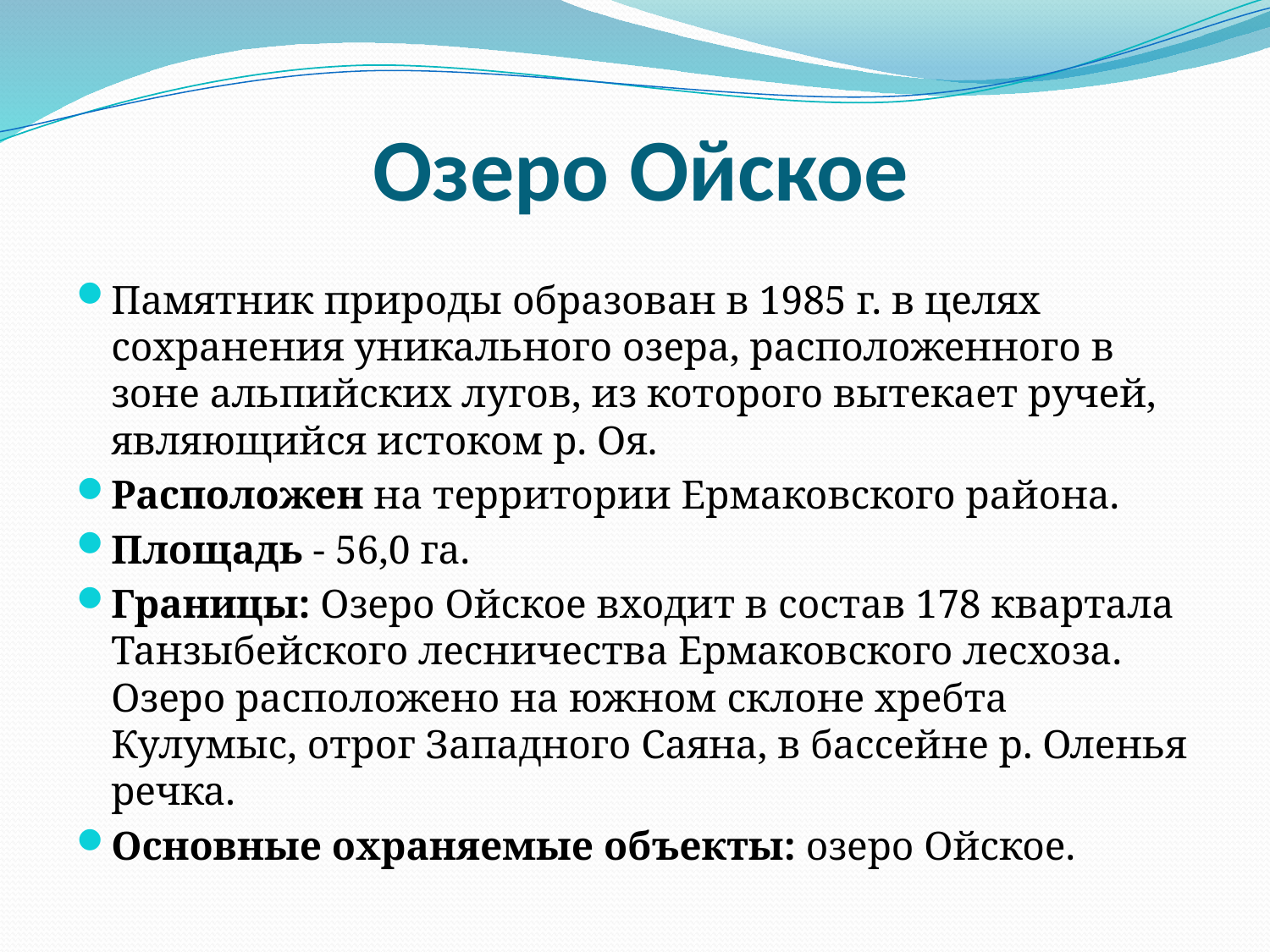

# Озеро Ойское
Памятник природы образован в 1985 г. в целях сохранения уникального озера, расположенного в зоне альпийских лугов, из которого вытекает ручей, являющийся истоком р. Оя.
Расположен на территории Ермаковского района.
Площадь - 56,0 га.
Границы: Озеро Ойское входит в состав 178 квартала Танзыбейского лесничества Ермаковского лесхоза. Озеро расположено на южном склоне хребта Кулумыс, отрог Западного Саяна, в бассейне р. Оленья речка.
Основные охраняемые объекты: озеро Ойское.